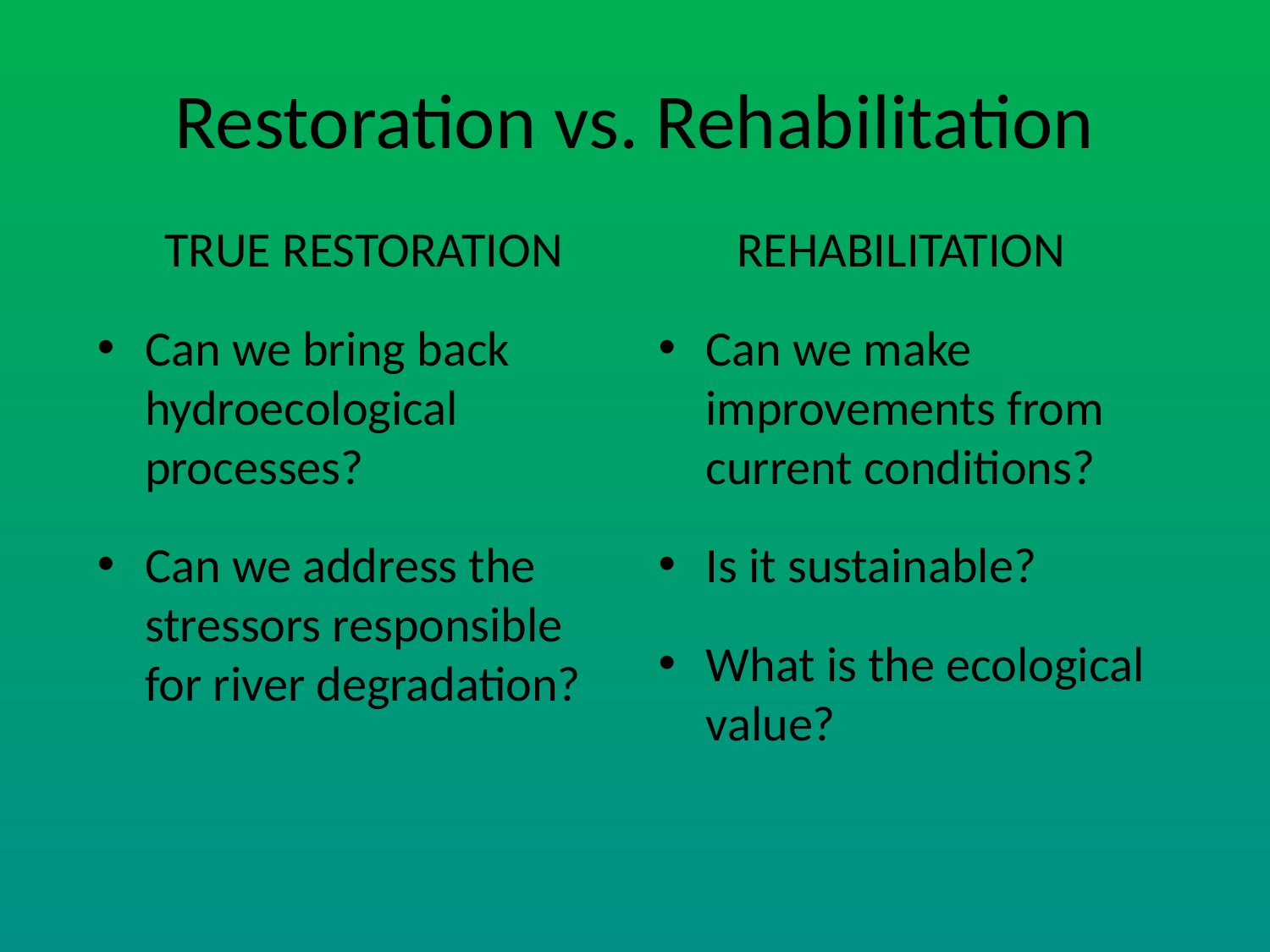

# Restoration vs. Rehabilitation
      TRUE RESTORATION

Can we bring back hydroecological processes?

Can we address the stressors responsible for river degradation?

       REHABILITATION

Can we make improvements from current conditions?

Is it sustainable?

What is the ecological value?